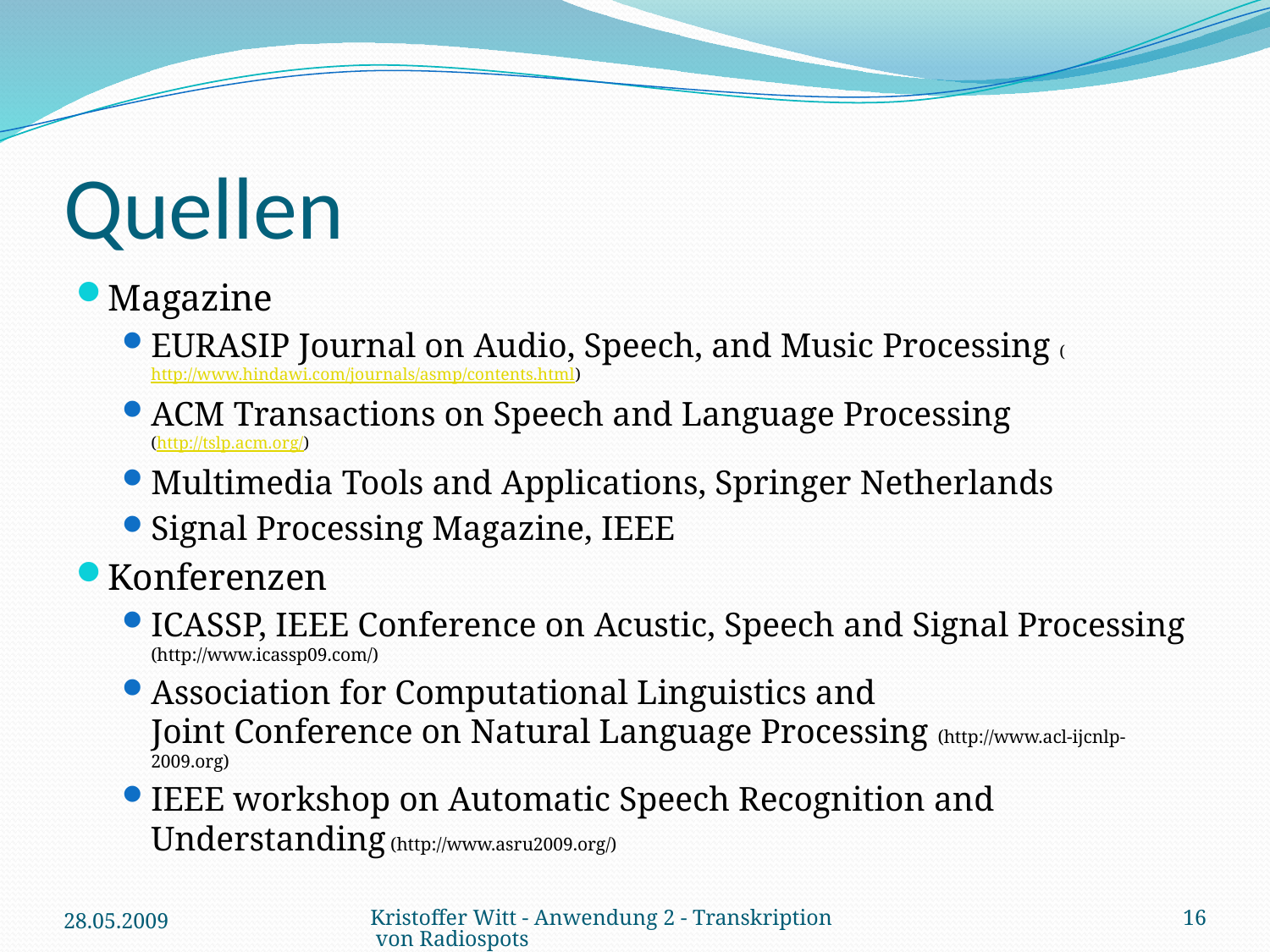

# Quellen
Magazine
EURASIP Journal on Audio, Speech, and Music Processing (http://www.hindawi.com/journals/asmp/contents.html)
ACM Transactions on Speech and Language Processing
(http://tslp.acm.org/)
Multimedia Tools and Applications, Springer Netherlands
Signal Processing Magazine, IEEE
Konferenzen
ICASSP, IEEE Conference on Acustic, Speech and Signal Processing (http://www.icassp09.com/)
Association for Computational Linguistics and
Joint Conference on Natural Language Processing (http://www.acl-ijcnlp-2009.org)
IEEE workshop on Automatic Speech Recognition and Understanding (http://www.asru2009.org/)

28.05.2009
Kristoffer Witt - Anwendung 2 - Transkription von Radiospots
16